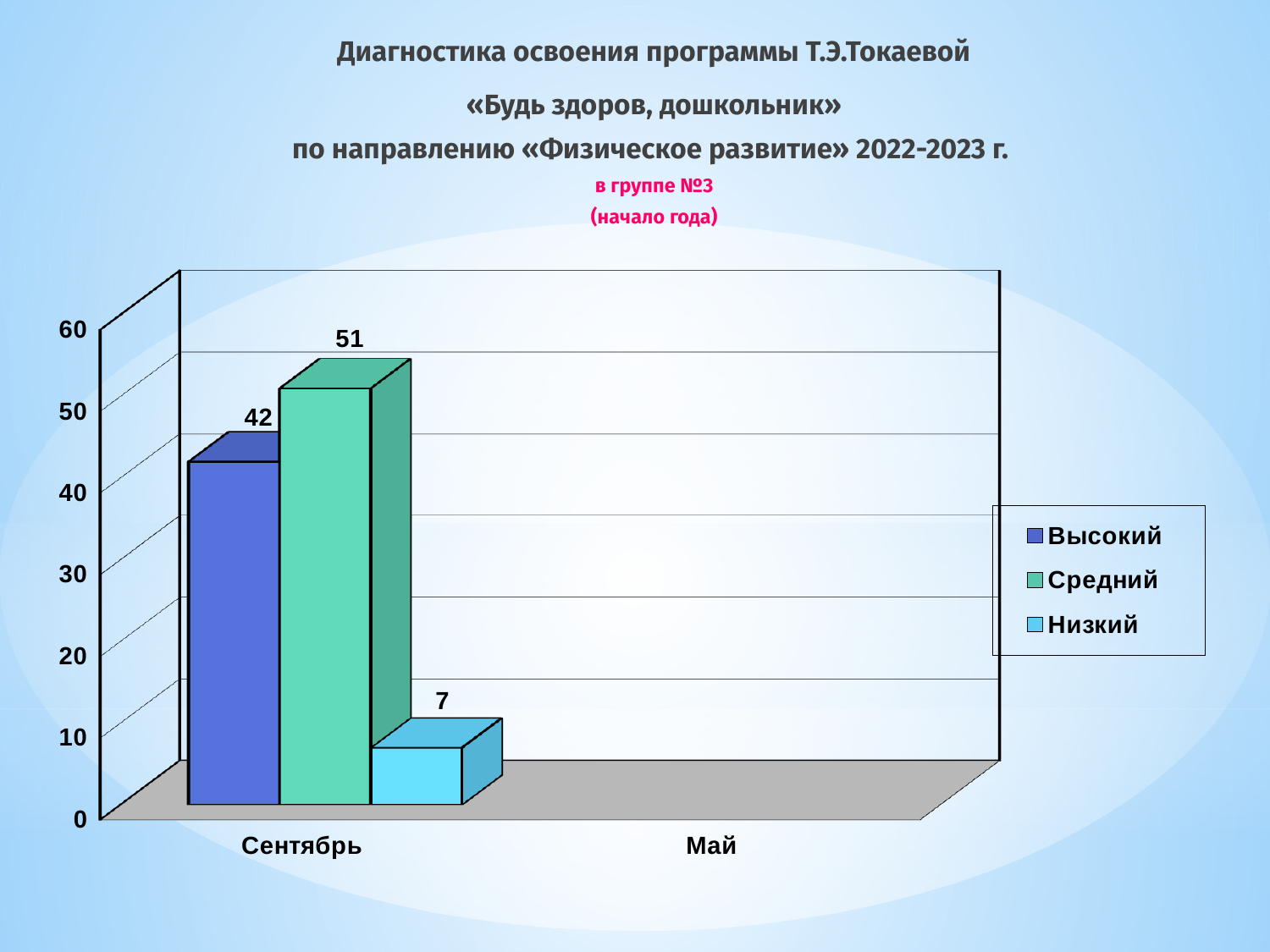

Диагностика освоения программы Т.Э.Токаевой
 «Будь здоров, дошкольник»
по направлению «Физическое развитие» 2022-2023 г.
в группе №3
(начало года)

[unsupported chart]